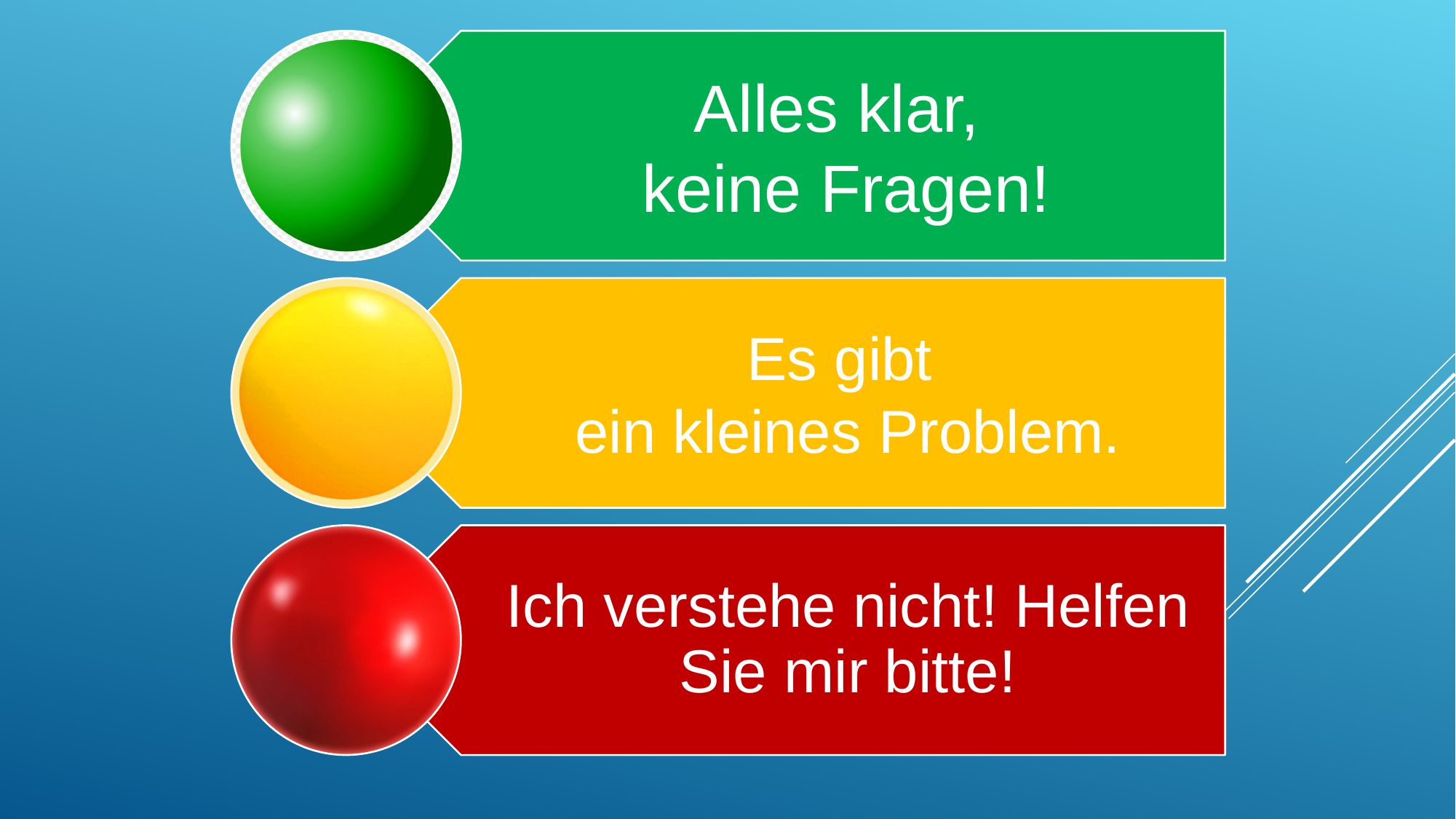

Alles klar,
keine Fragen!

Es gibt
ein kleines Problem.

Ich verstehe nicht! Helfen Sie mir bitte!